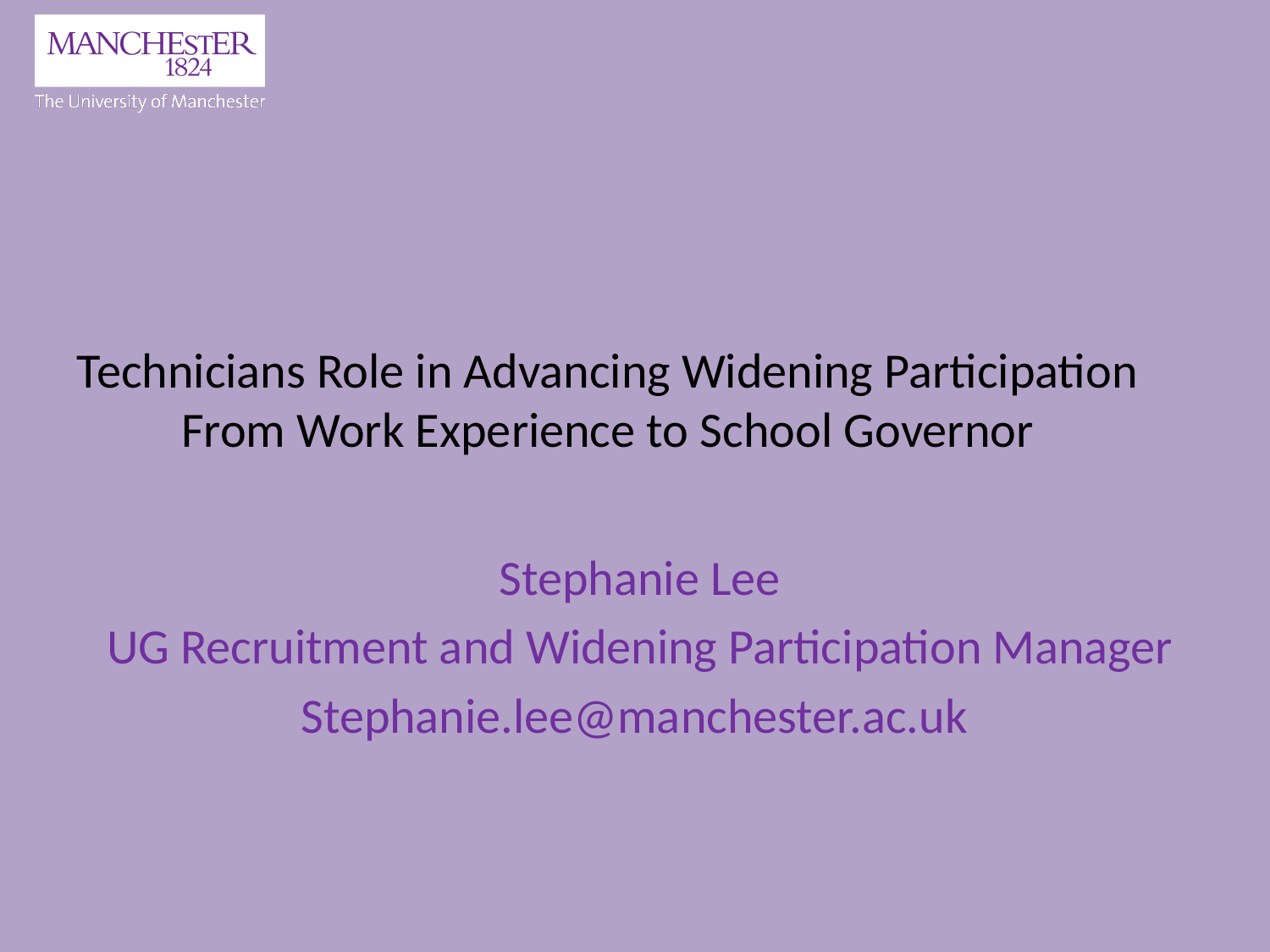

# Technicians Role in Advancing Widening Participation From Work Experience to School Governor
Stephanie Lee
UG Recruitment and Widening Participation Manager
Stephanie.lee@manchester.ac.uk